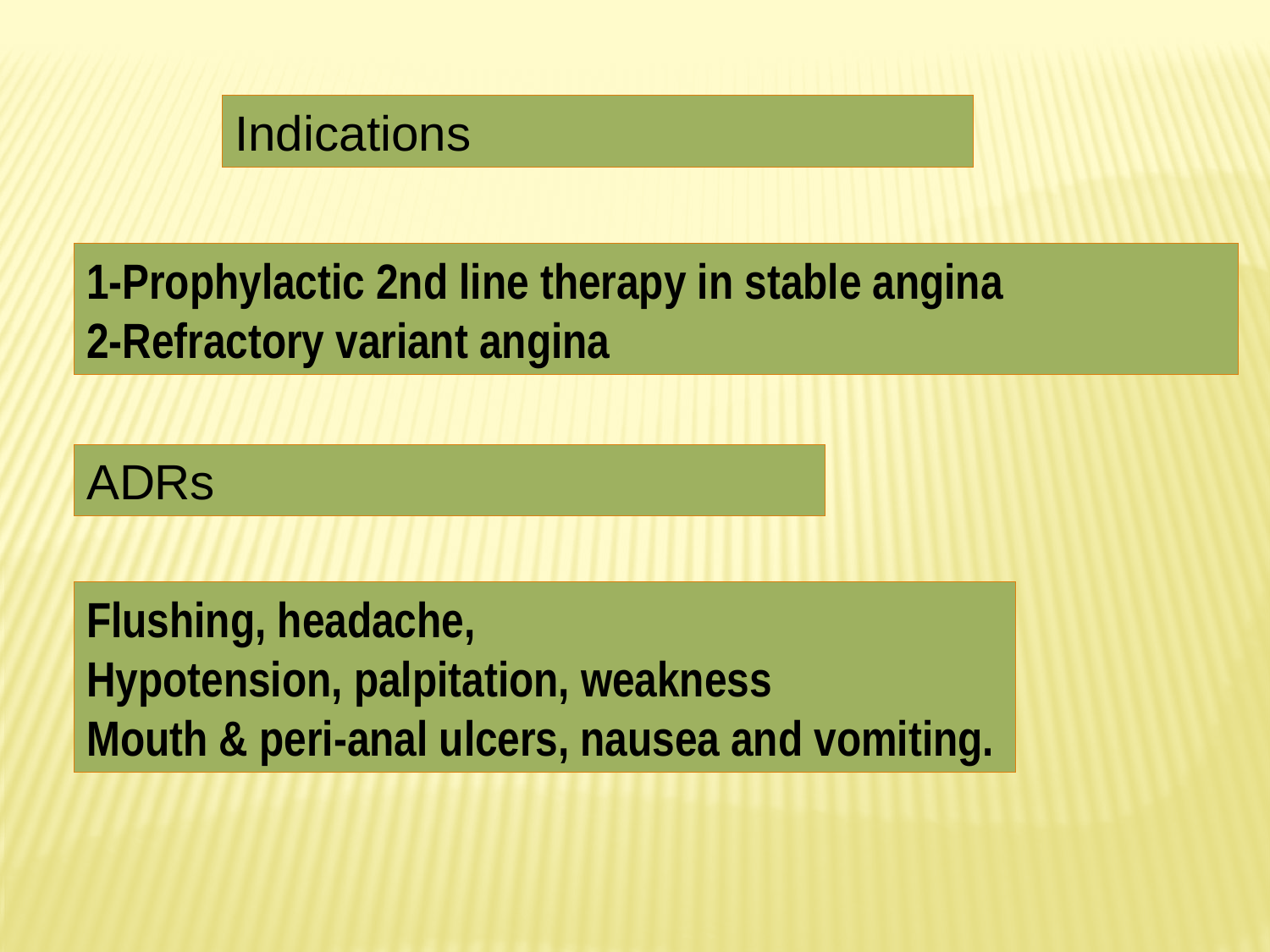

Indications
1-Prophylactic 2nd line therapy in stable angina
2-Refractory variant angina
ADRs
Flushing, headache,
Hypotension, palpitation, weakness
Mouth & peri-anal ulcers, nausea and vomiting.